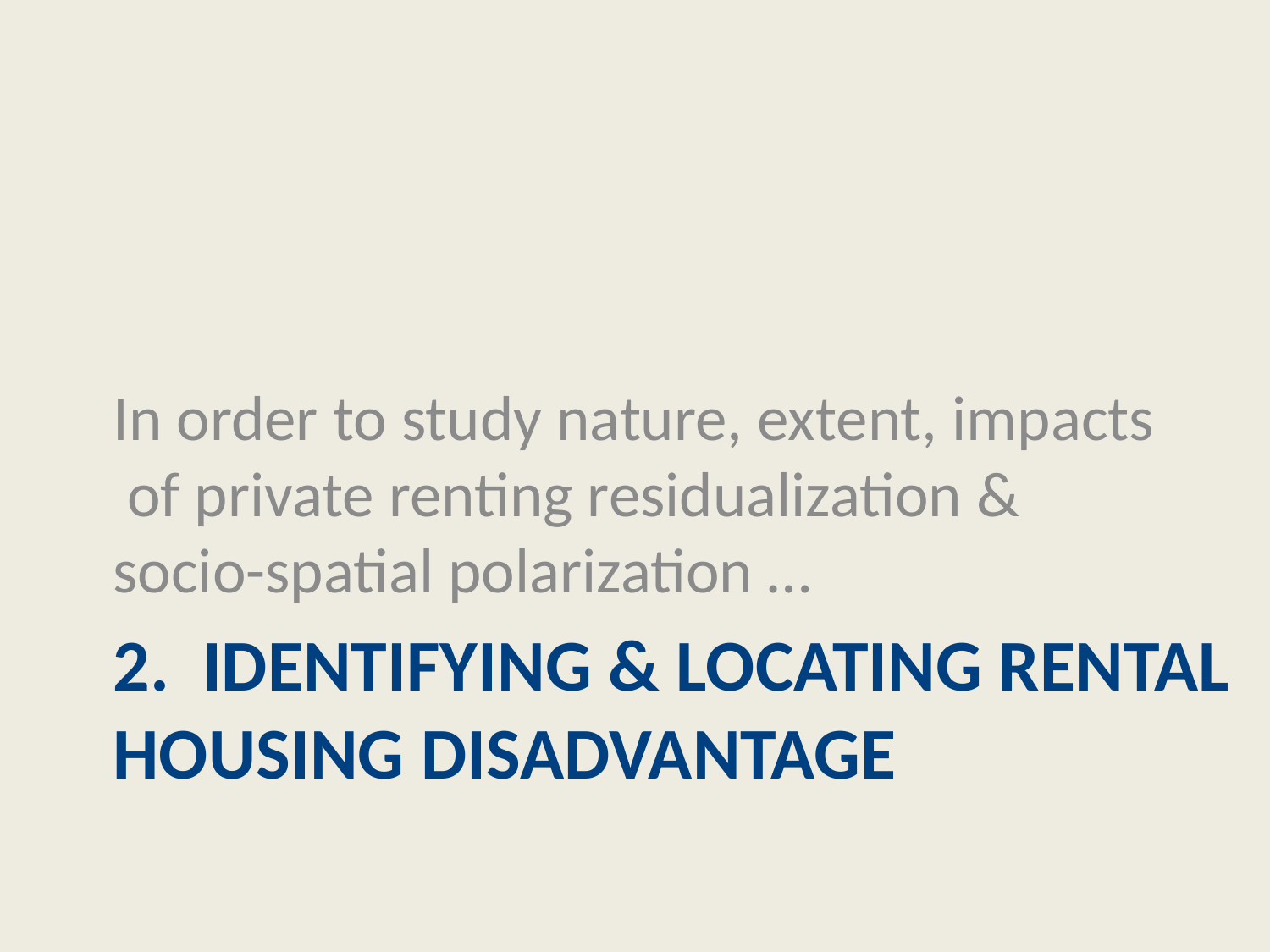

In order to study nature, extent, impacts  of private renting residualization & socio-spatial polarization …
# 2.  Identifying & Locating Rental Housing Disadvantage